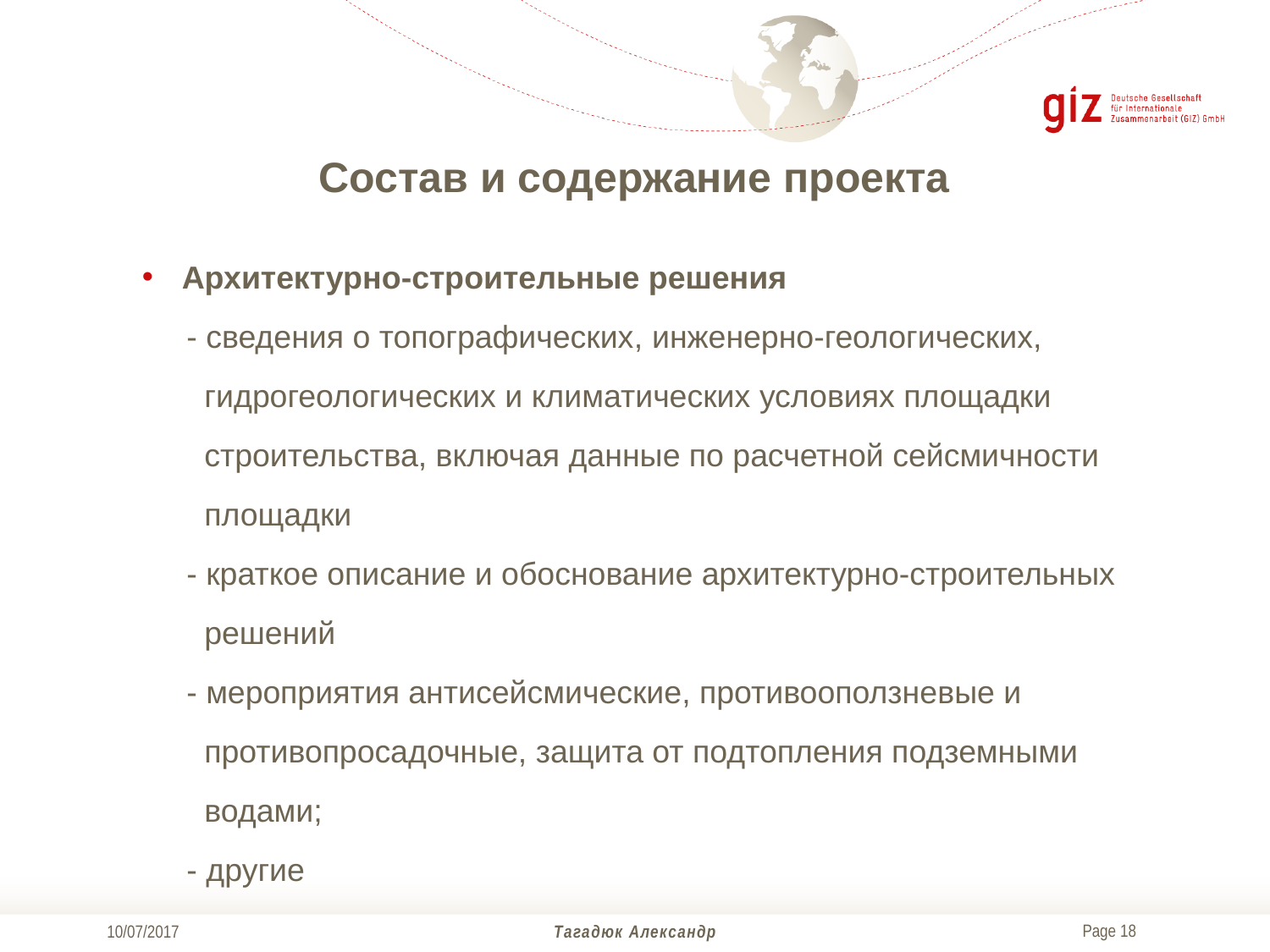

# Состав и содержание проекта
Архитектурно-строительные решения
     - сведения о топографических, инженерно-геологических,
       гидрогеологических и климатических условиях площадки
       строительства, включая данные по расчетной сейсмичности
       площадки
     - краткое описание и обоснование архитектурно-строительных
       решений
     - мероприятия антисейсмические, противооползневые и
       противопросадочные, защита от подтопления подземными
       водами;
     - другие
10/07/2017
Тагадюк Александр